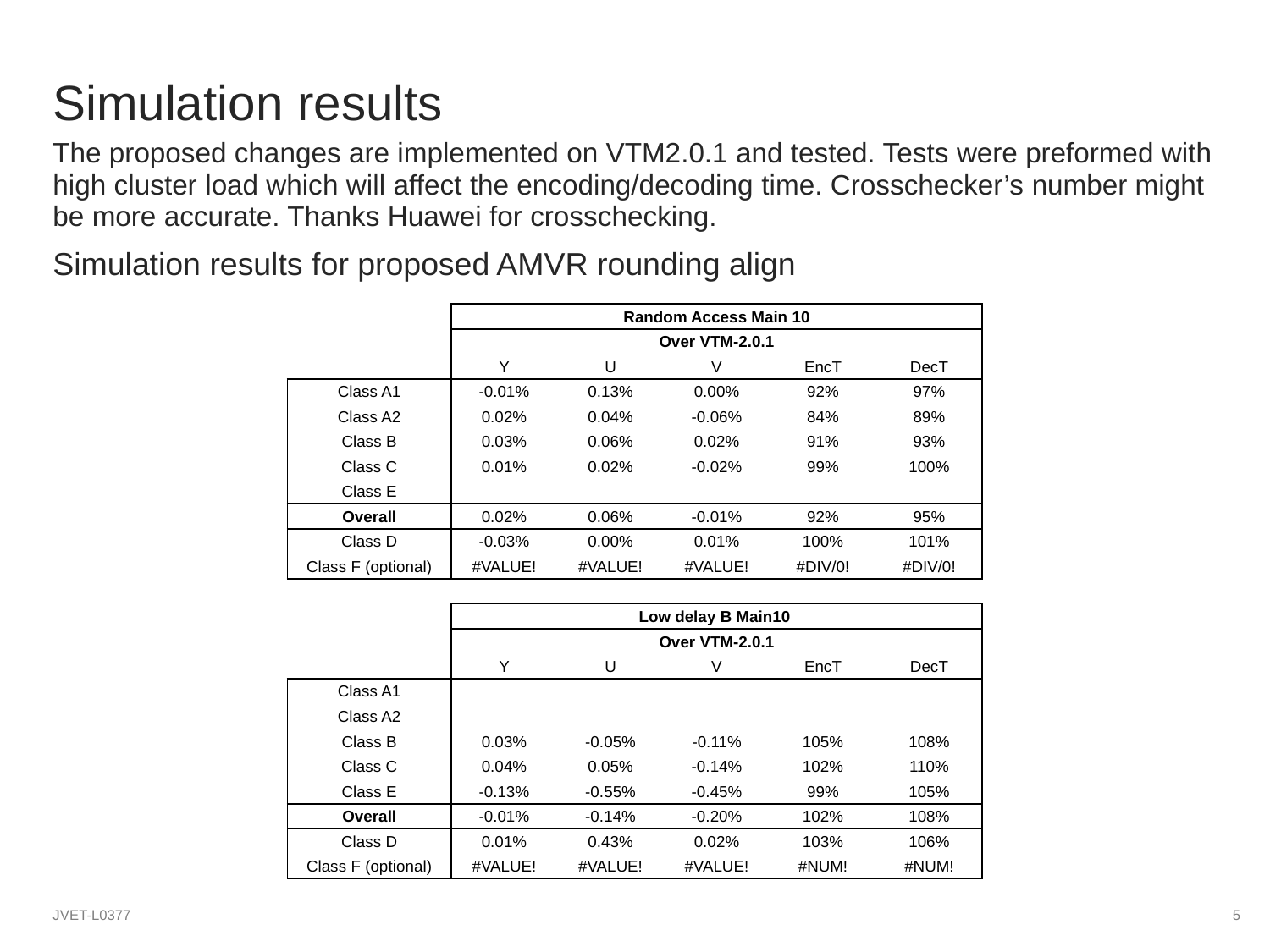

# Simulation results
The proposed changes are implemented on VTM2.0.1 and tested. Tests were preformed with high cluster load which will affect the encoding/decoding time. Crosschecker’s number might be more accurate. Thanks Huawei for crosschecking.
Simulation results for proposed AMVR rounding align
|  | Random Access Main 10 |  |  |  |  |
| --- | --- | --- | --- | --- | --- |
|  | Over VTM-2.0.1 |  |  |  |  |
|  | Y | U | V | EncT | DecT |
| Class A1 | -0.01% | 0.13% | 0.00% | 92% | 97% |
| Class A2 | 0.02% | 0.04% | -0.06% | 84% | 89% |
| Class B | 0.03% | 0.06% | 0.02% | 91% | 93% |
| Class C | 0.01% | 0.02% | -0.02% | 99% | 100% |
| Class E |  |  |  |  |  |
| Overall | 0.02% | 0.06% | -0.01% | 92% | 95% |
| Class D | -0.03% | 0.00% | 0.01% | 100% | 101% |
| Class F (optional) | #VALUE! | #VALUE! | #VALUE! | #DIV/0! | #DIV/0! |
|  |  |  |  |  |  |
|  | Low delay B Main10 |  |  |  |  |
|  | Over VTM-2.0.1 |  |  |  |  |
|  | Y | U | V | EncT | DecT |
| Class A1 |  |  |  |  |  |
| Class A2 |  |  |  |  |  |
| Class B | 0.03% | -0.05% | -0.11% | 105% | 108% |
| Class C | 0.04% | 0.05% | -0.14% | 102% | 110% |
| Class E | -0.13% | -0.55% | -0.45% | 99% | 105% |
| Overall | -0.01% | -0.14% | -0.20% | 102% | 108% |
| Class D | 0.01% | 0.43% | 0.02% | 103% | 106% |
| Class F (optional) | #VALUE! | #VALUE! | #VALUE! | #NUM! | #NUM! |
JVET-L0377